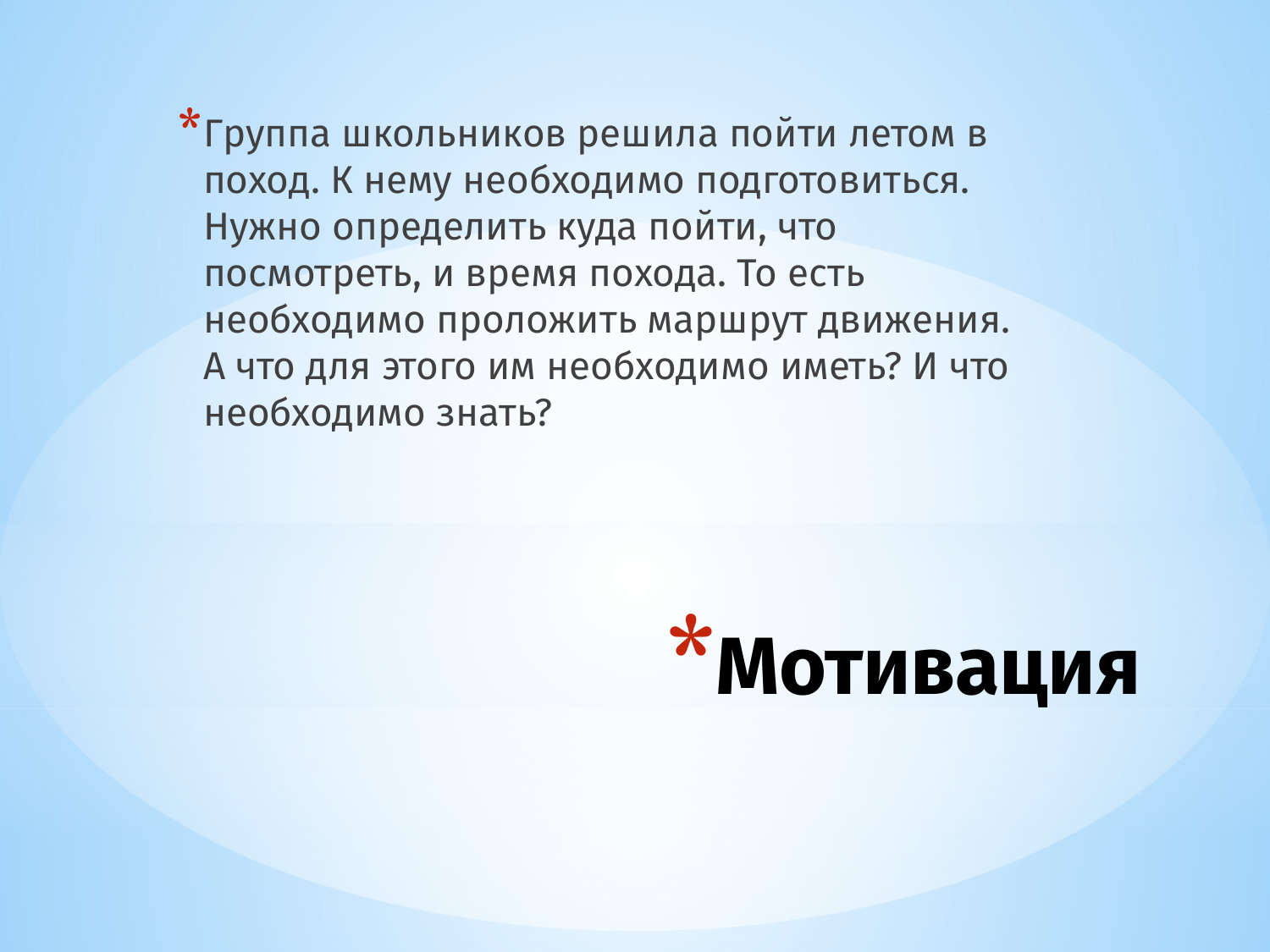

Группа школьников решила пойти летом в поход. К нему необходимо подготовиться. Нужно определить куда пойти, что посмотреть, и время похода. То есть необходимо проложить маршрут движения. А что для этого им необходимо иметь? И что необходимо знать?
# Мотивация